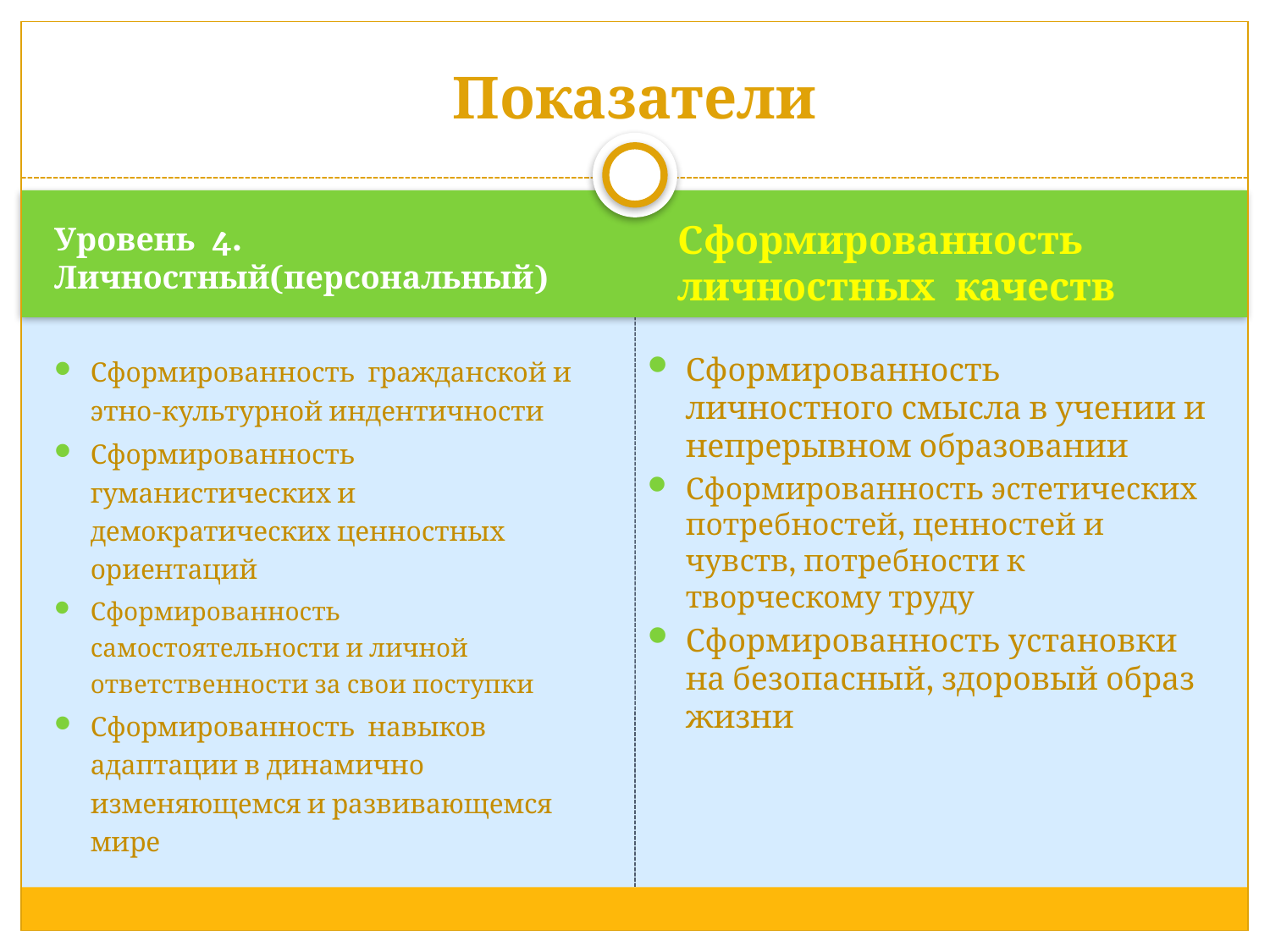

# Показатели

Уровень  4. Личностный(персональный)

Сформированность личностных  качеств
Сформированность  гражданской и этно-культурной индентичности
Сформированность  гуманистических и демократических ценностных ориентаций
Сформированность  самостоятельности и личной ответственности за свои поступки
Сформированность  навыков адаптации в динамично изменяющемся и развивающемся мире
Сформированность личностного смысла в учении и непрерывном образовании
Сформированность эстетических потребностей, ценностей и чувств, потребности к творческому труду
Сформированность установки на безопасный, здоровый образ жизни